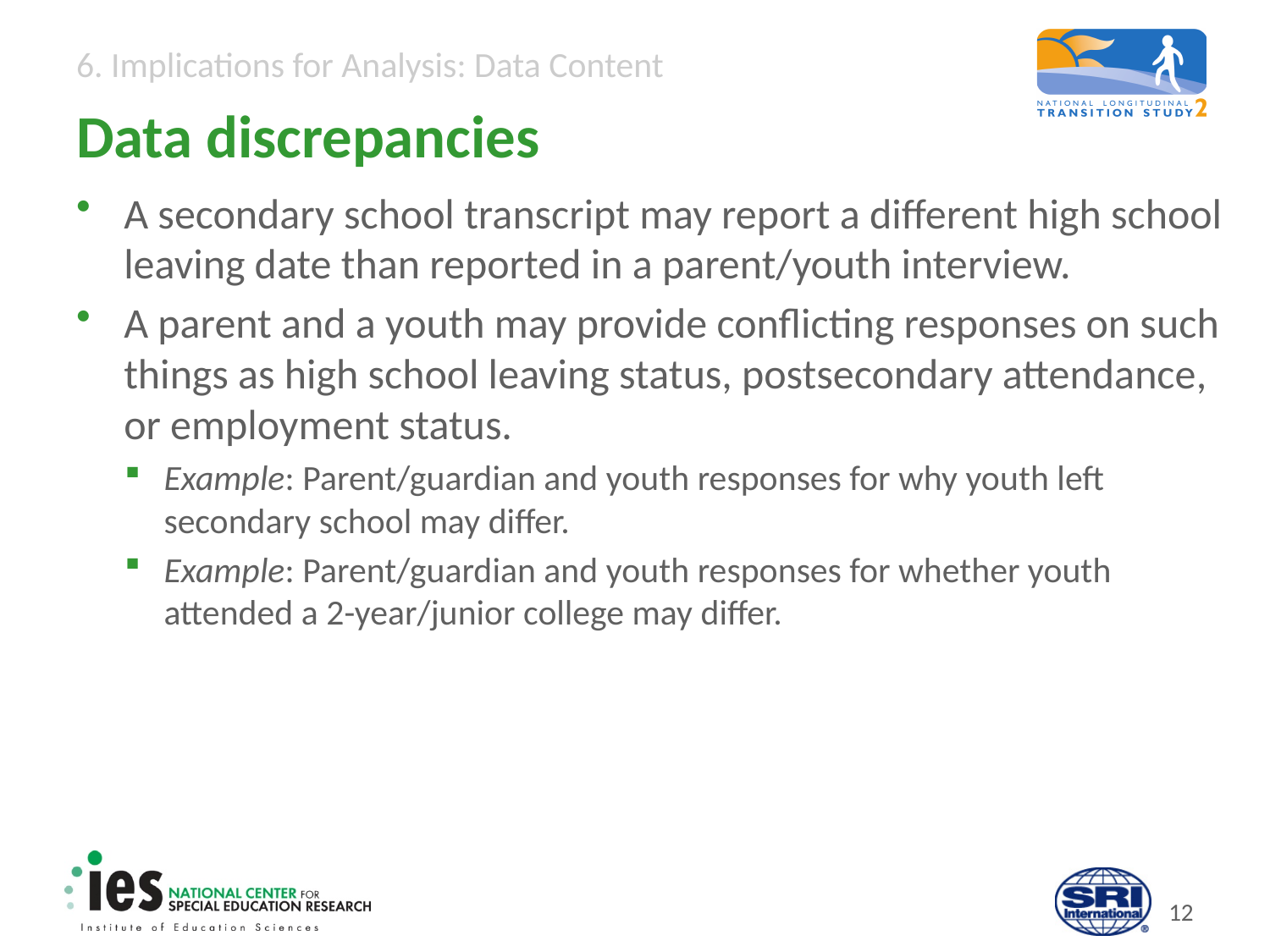

# Data discrepancies
A secondary school transcript may report a different high school leaving date than reported in a parent/youth interview.
A parent and a youth may provide conflicting responses on such things as high school leaving status, postsecondary attendance, or employment status.
Example: Parent/guardian and youth responses for why youth left secondary school may differ.
Example: Parent/guardian and youth responses for whether youth attended a 2-year/junior college may differ.
12